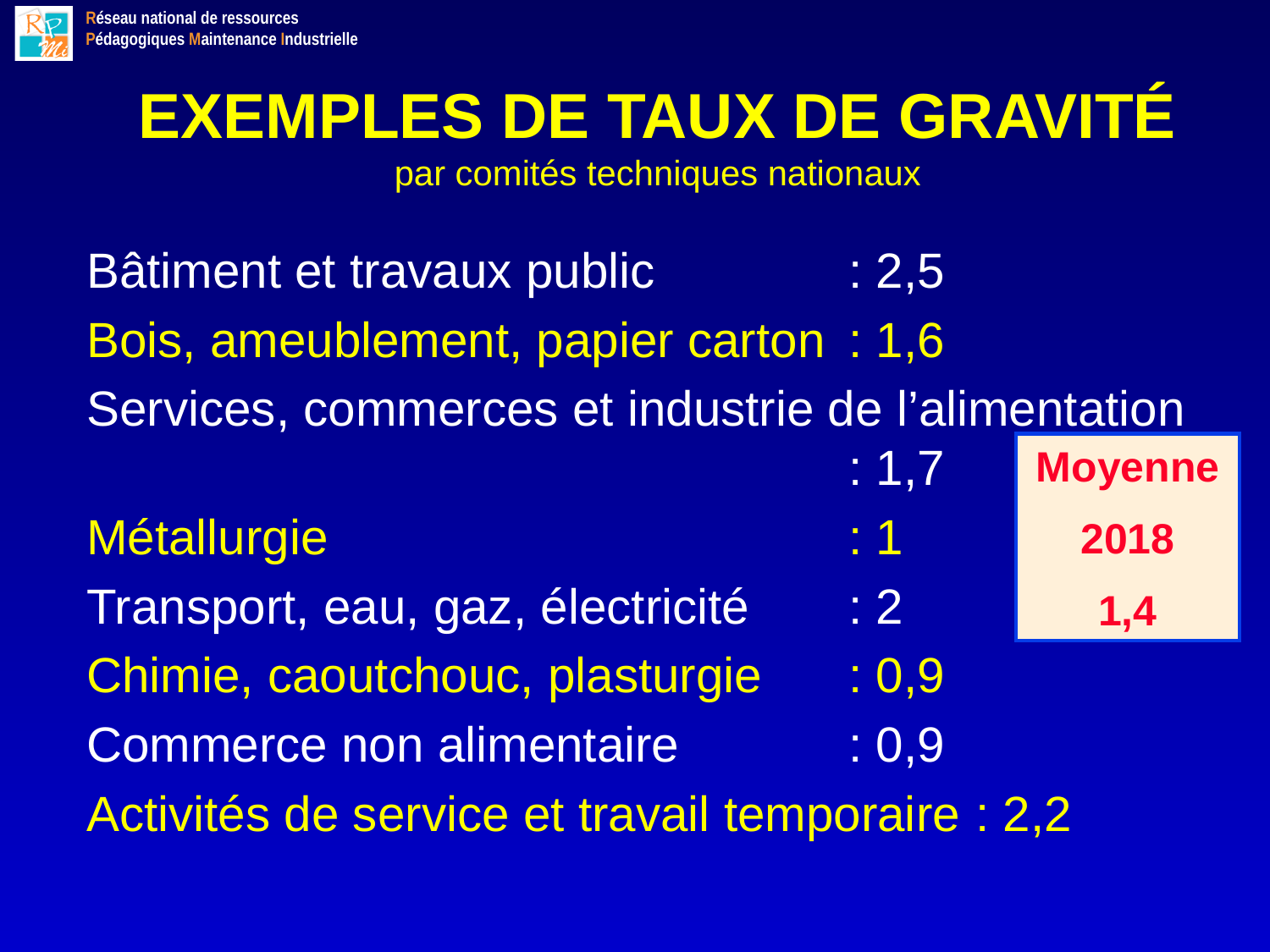

EXEMPLES DE TAUX DE GRAVITÉ
par comités techniques nationaux
Bâtiment et travaux public		: 2,5
Bois, ameublement, papier carton	: 1,6
Services, commerces et industrie de l’alimentation 						: 1,7
Métallurgie 				: 1
Transport, eau, gaz, électricité	: 2
Chimie, caoutchouc, plasturgie	: 0,9
Commerce non alimentaire 		: 0,9
Activités de service et travail temporaire	: 2,2
Moyenne
2018
1,4